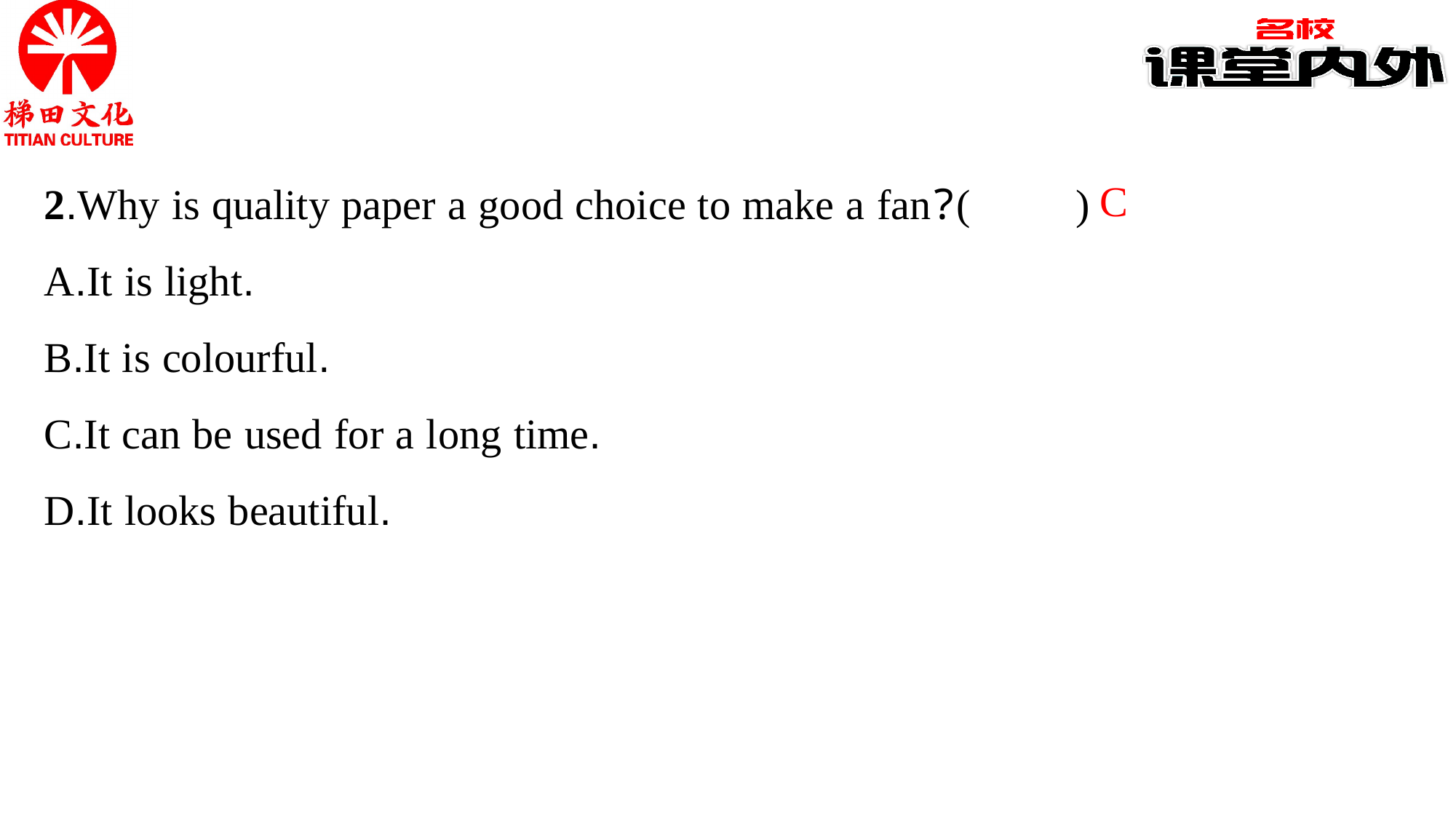

2.Why is quality paper a good choice to make a fan?(　　)
A.It is light.
B.It is colourful.
C.It can be used for a long time.
D.It looks beautiful.
C